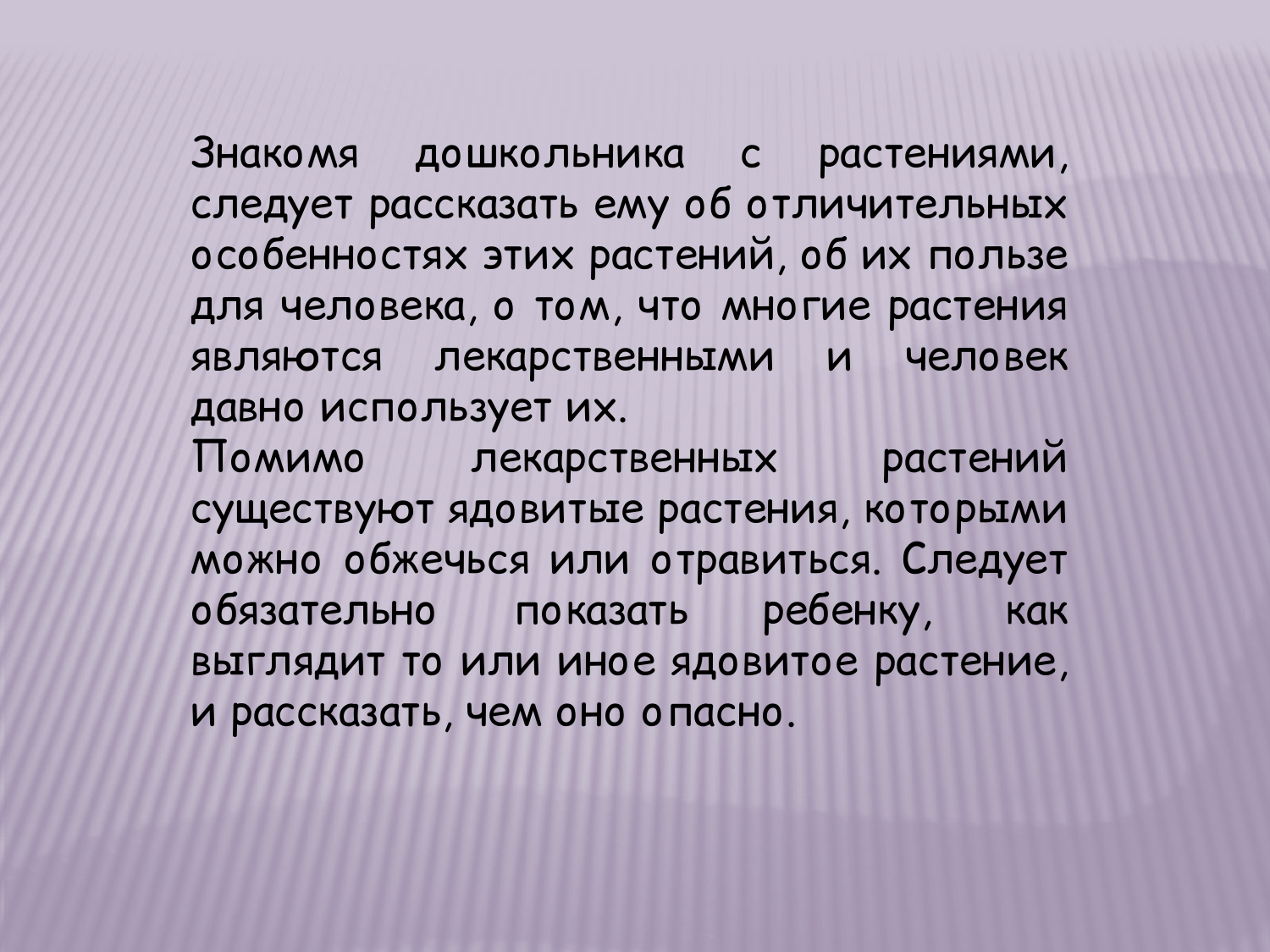

Знакомя дошкольника с растениями, следует рассказать ему об отличительных особенностях этих растений, об их пользе для человека, о том, что многие растения являются лекарственными и человек давно использует их.
Помимо лекарственных растений существуют ядовитые растения, которыми можно обжечься или отравиться. Следует обязательно показать ребенку, как выглядит то или иное ядовитое растение, и рассказать, чем оно опасно.